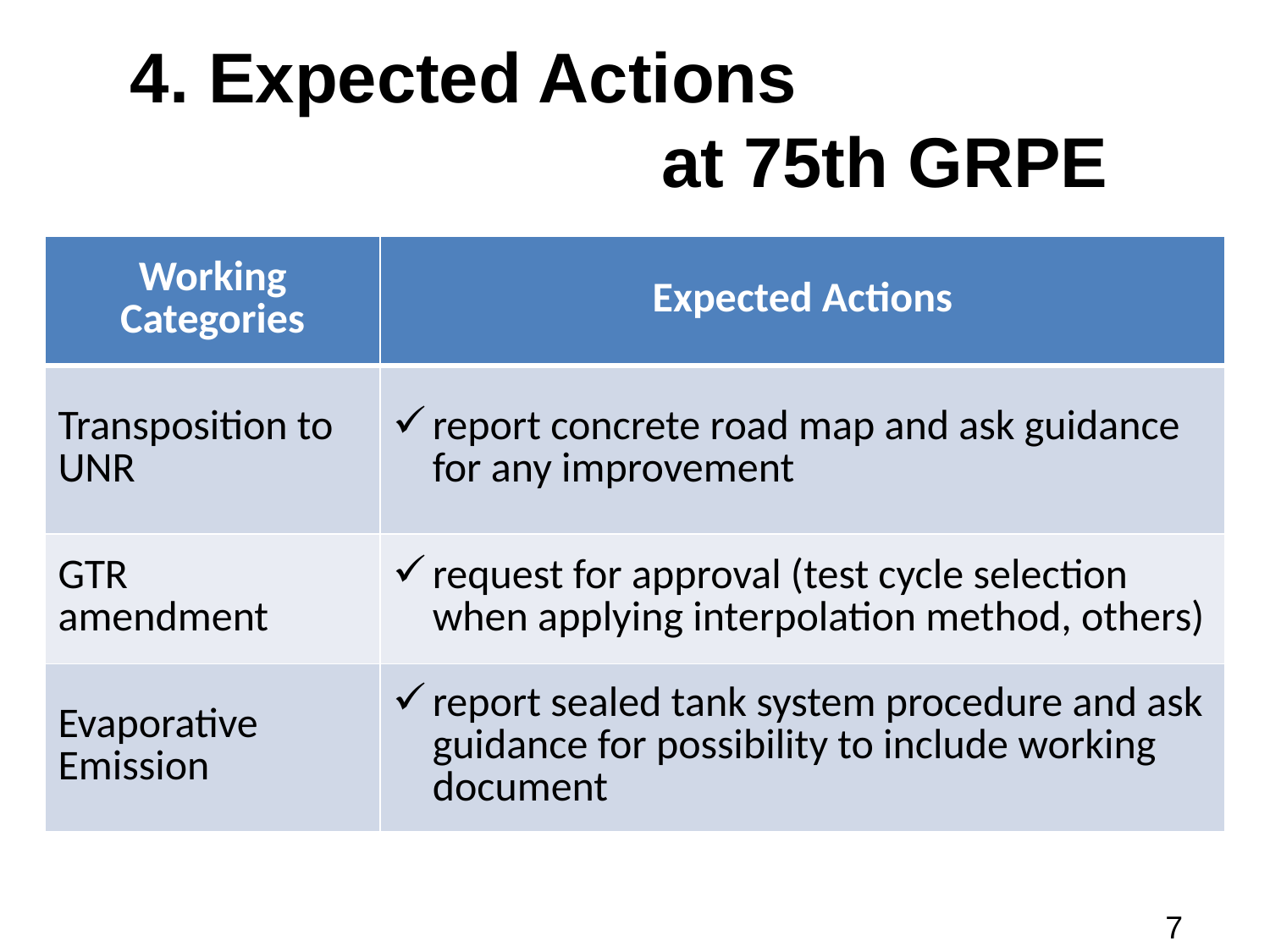

4. Expected Actions
                           at 75th GRPE
| Working Categories | Expected Actions |
| --- | --- |
| Transposition to UNR | report concrete road map and ask guidance for any improvement |
| GTR amendment | request for approval (test cycle selection when applying interpolation method, others) |
| Evaporative Emission | report sealed tank system procedure and ask guidance for possibility to include working document |